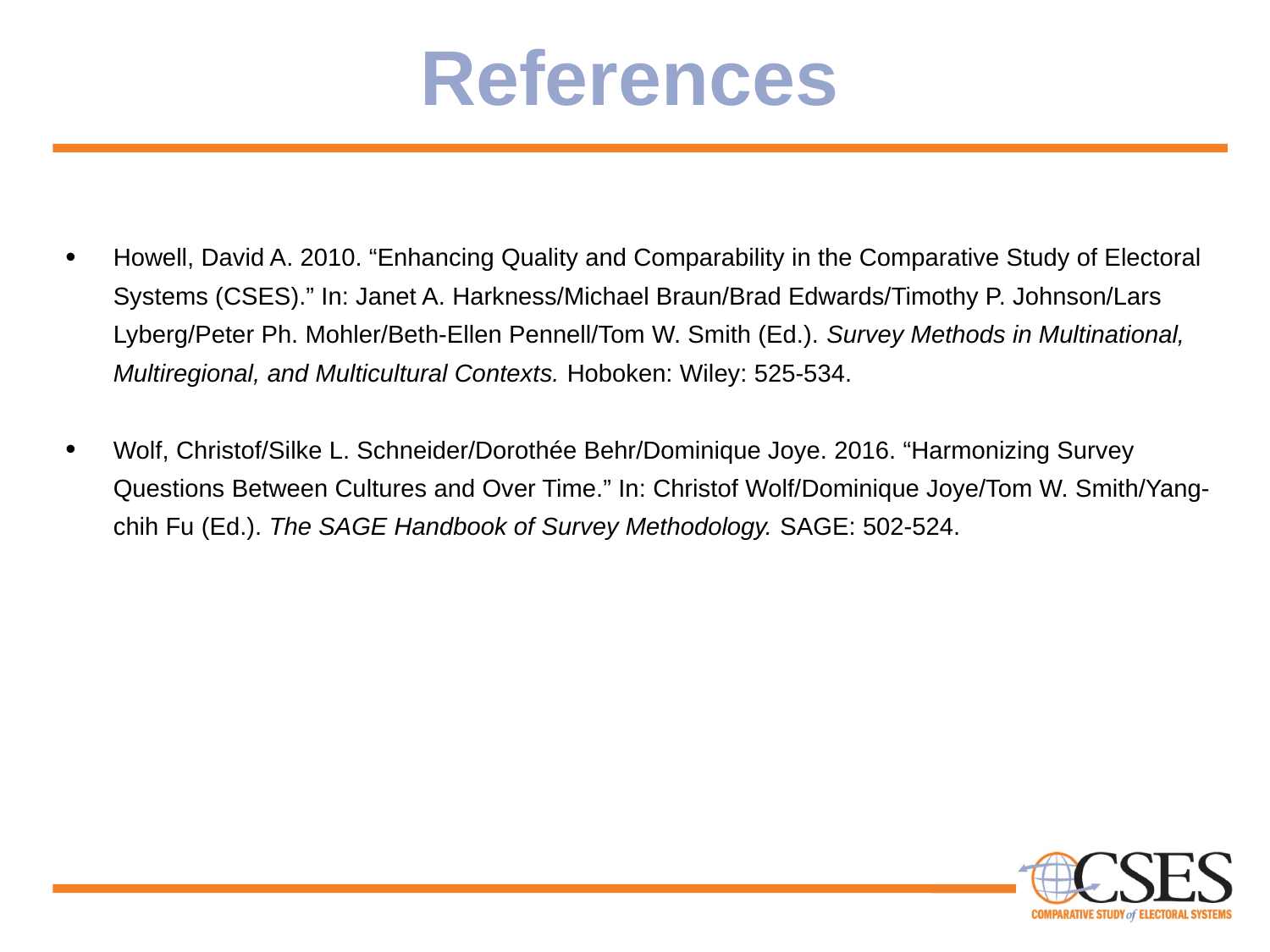

# References

Howell, David A. 2010. “Enhancing Quality and Comparability in the Comparative Study of Electoral Systems (CSES).” In: Janet A. Harkness/Michael Braun/Brad Edwards/Timothy P. Johnson/Lars Lyberg/Peter Ph. Mohler/Beth-Ellen Pennell/Tom W. Smith (Ed.). Survey Methods in Multinational, Multiregional, and Multicultural Contexts. Hoboken: Wiley: 525-534.

Wolf, Christof/Silke L. Schneider/Dorothée Behr/Dominique Joye. 2016. “Harmonizing Survey Questions Between Cultures and Over Time.” In: Christof Wolf/Dominique Joye/Tom W. Smith/Yang-chih Fu (Ed.). The SAGE Handbook of Survey Methodology. SAGE: 502-524.